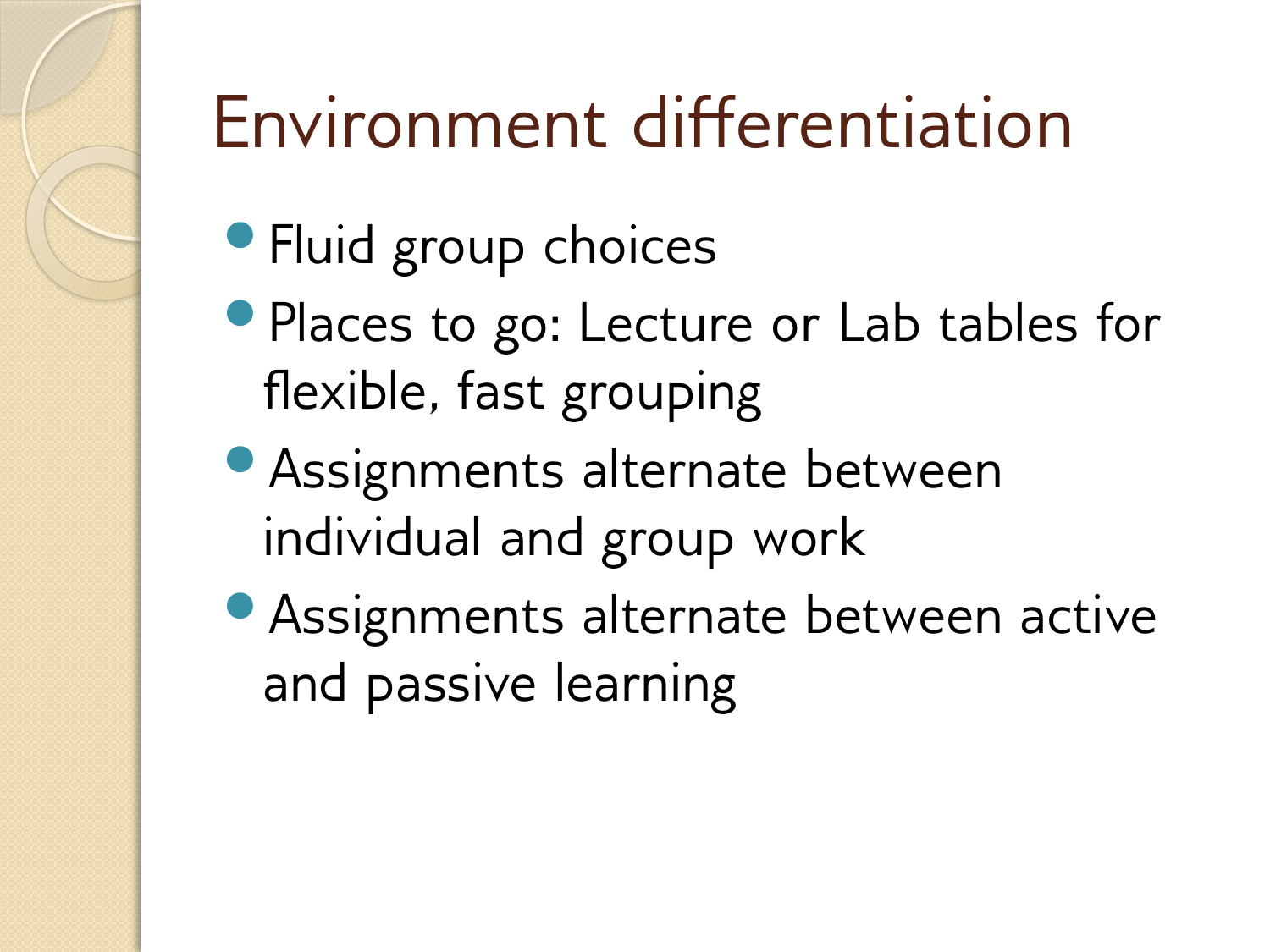

# Environment differentiation
Fluid group choices
Places to go: Lecture or Lab tables for flexible, fast grouping
Assignments alternate between individual and group work
Assignments alternate between active and passive learning